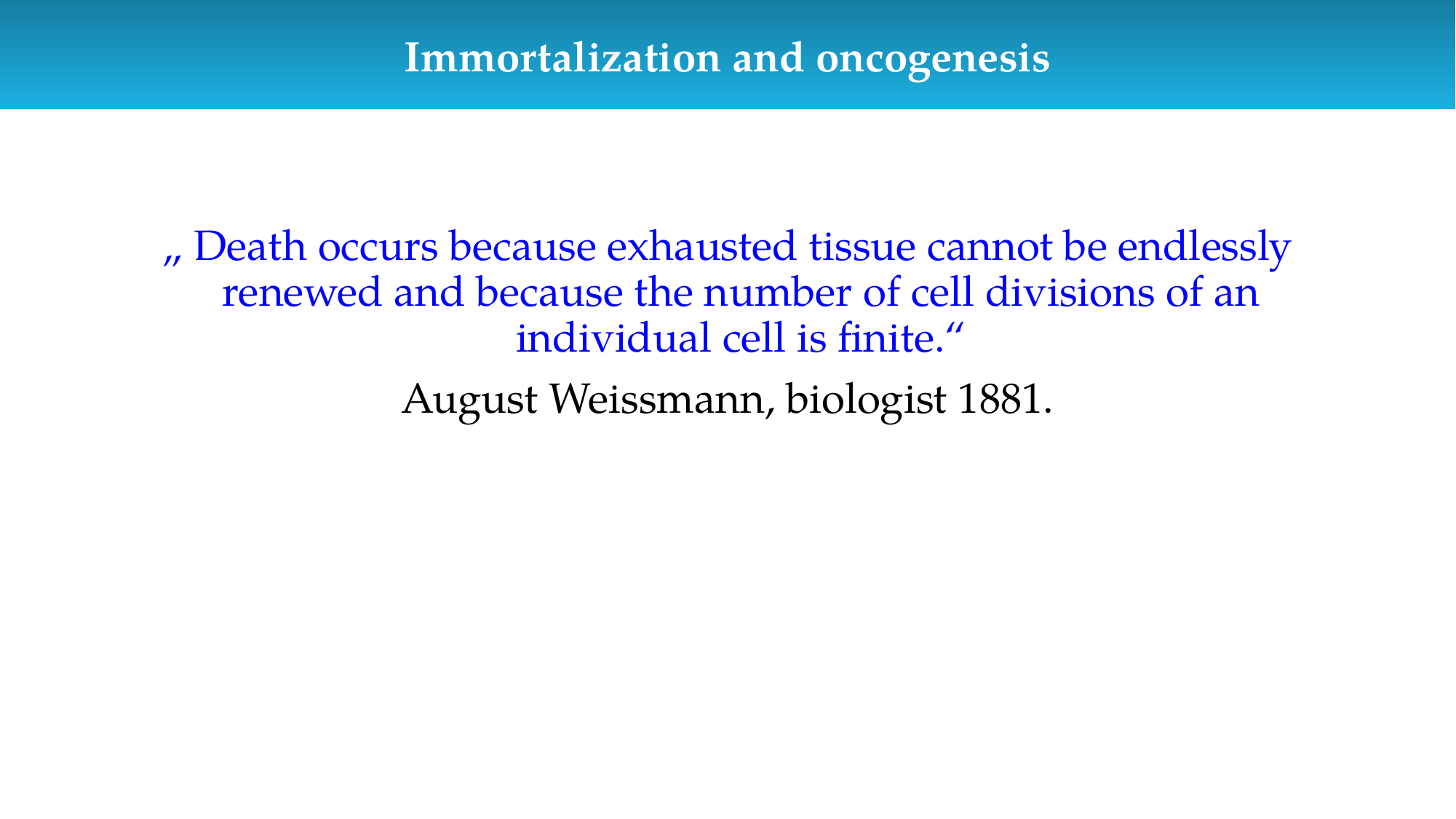

Immortalization and oncogenesis
„ Death occurs because exhausted tissue cannot be endlessly renewed and because the number of cell divisions of an individual cell is finite.“
August Weissmann, biologist 1881.